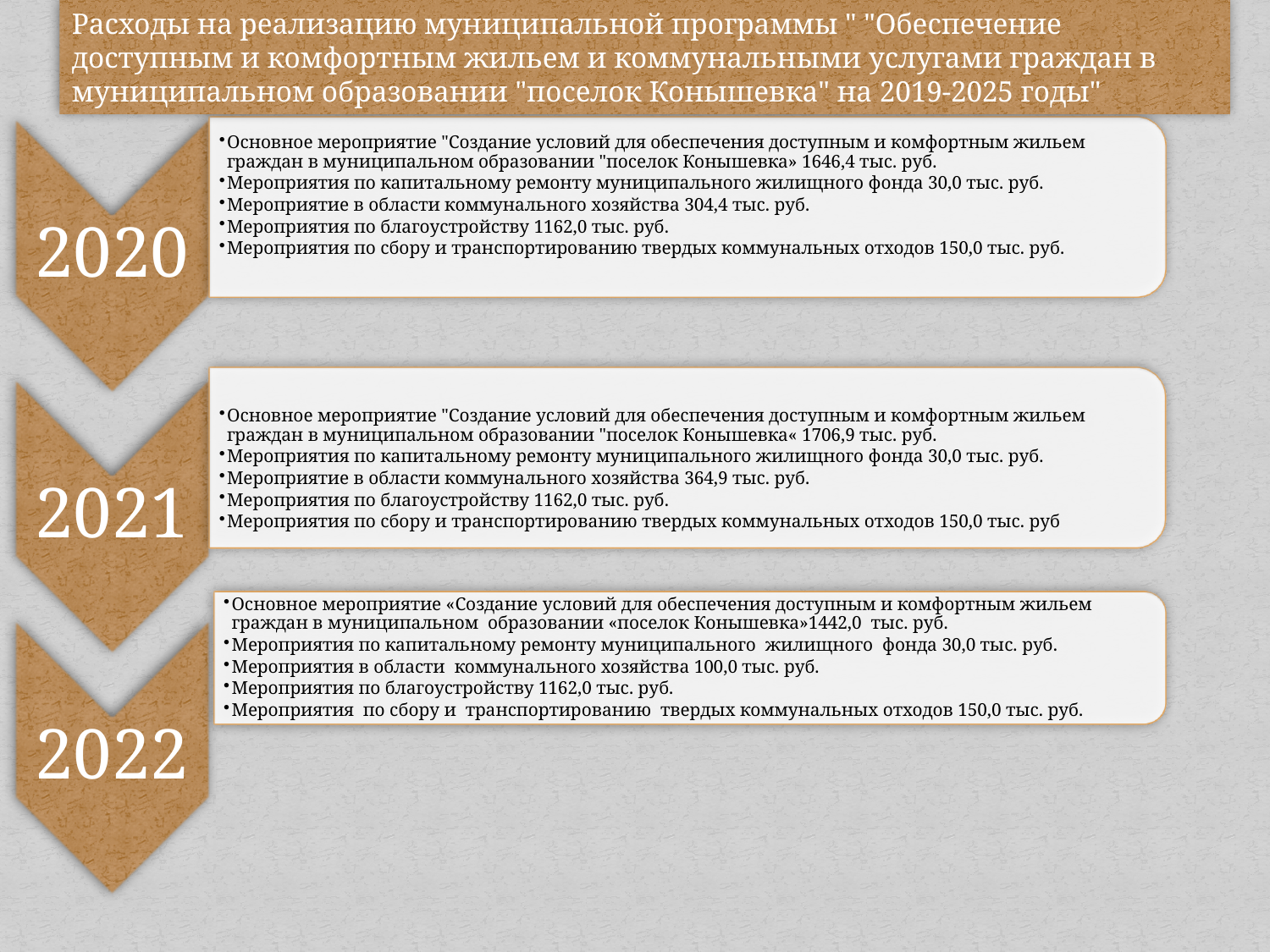

Расходы на реализацию муниципальной программы " "Обеспечение доступным и комфортным жильем и коммунальными услугами граждан в муниципальном образовании "поселок Конышевка" на 2019-2025 годы"
2020
Основное мероприятие "Создание условий для обеспечения доступным и комфортным жильем граждан в муниципальном образовании "поселок Конышевка» 1646,4 тыс. руб.
Мероприятия по капитальному ремонту муниципального жилищного фонда 30,0 тыс. руб.
Мероприятие в области коммунального хозяйства 304,4 тыс. руб.
Мероприятия по благоустройству 1162,0 тыс. руб.
Мероприятия по сбору и транспортированию твердых коммунальных отходов 150,0 тыс. руб.

2021

Основное мероприятие "Создание условий для обеспечения доступным и комфортным жильем граждан в муниципальном образовании "поселок Конышевка« 1706,9 тыс. руб.
Мероприятия по капитальному ремонту муниципального жилищного фонда 30,0 тыс. руб.
Мероприятие в области коммунального хозяйства 364,9 тыс. руб.
Мероприятия по благоустройству 1162,0 тыс. руб.
Мероприятия по сбору и транспортированию твердых коммунальных отходов 150,0 тыс. руб
2022
Основное мероприятие «Создание условий для обеспечения доступным и комфортным жильем граждан в муниципальном  образовании «поселок Конышевка»1442,0  тыс. руб.
Мероприятия по капитальному ремонту муниципального  жилищного  фонда 30,0 тыс. руб.
Мероприятия в области  коммунального хозяйства 100,0 тыс. руб.
Мероприятия по благоустройству 1162,0 тыс. руб.
Мероприятия  по сбору и  транспортированию  твердых коммунальных отходов 150,0 тыс. руб.